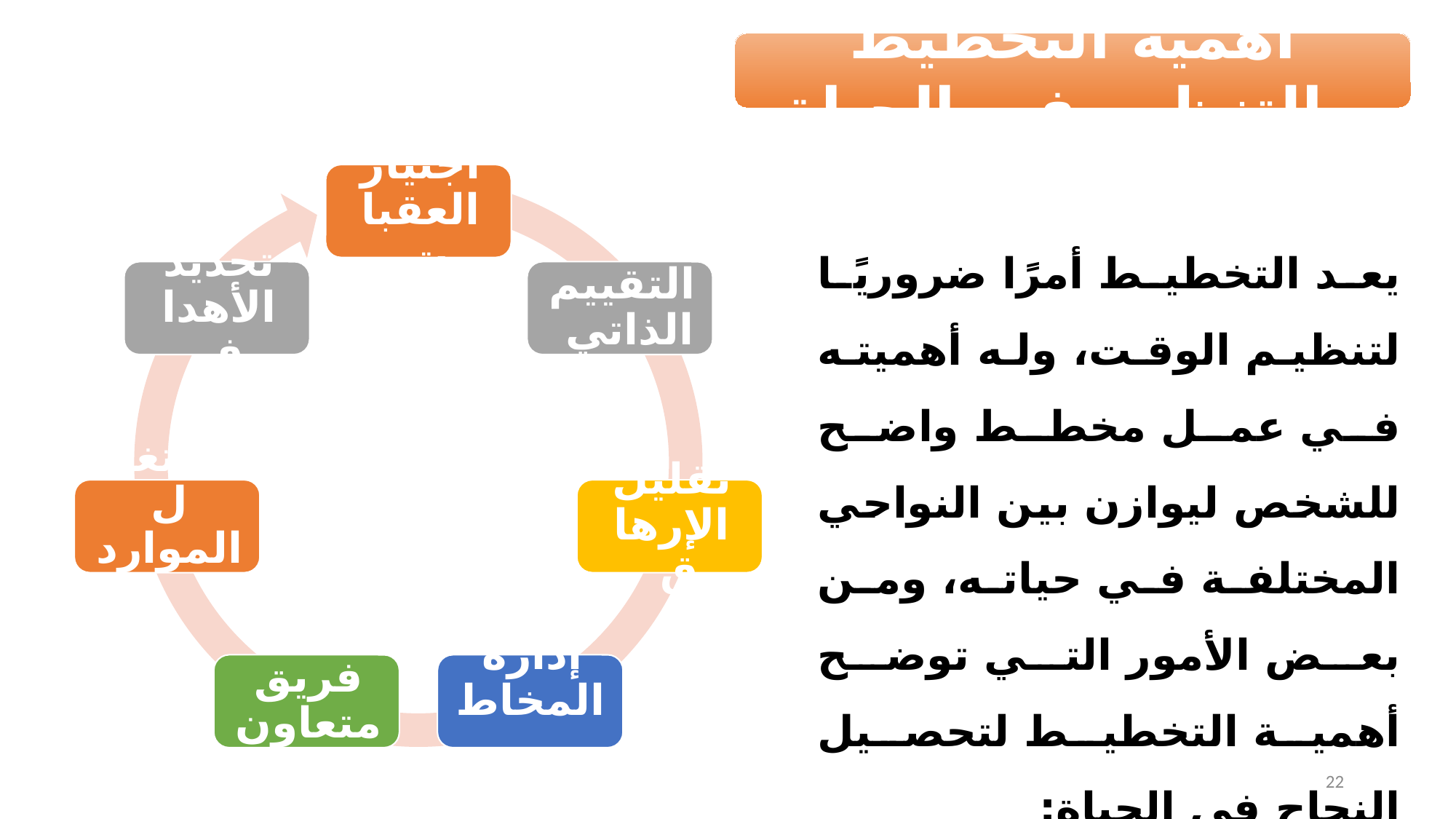

أهمية التخطيط والتنظيم في الحياة
اجتياز العقبات
التقييم الذاتي
تقليل الإرهاق
إدارة المخاطر
بناء فريق متعاون
استغلال الموارد
تحديد الأهداف
يعد التخطيط أمرًا ضروريًا لتنظيم الوقت، وله أهميته في عمل مخطط واضح للشخص ليوازن بين النواحي المختلفة في حياته، ومن بعض الأمور التي توضح أهمية التخطيط لتحصيل النجاح في الحياة:
22